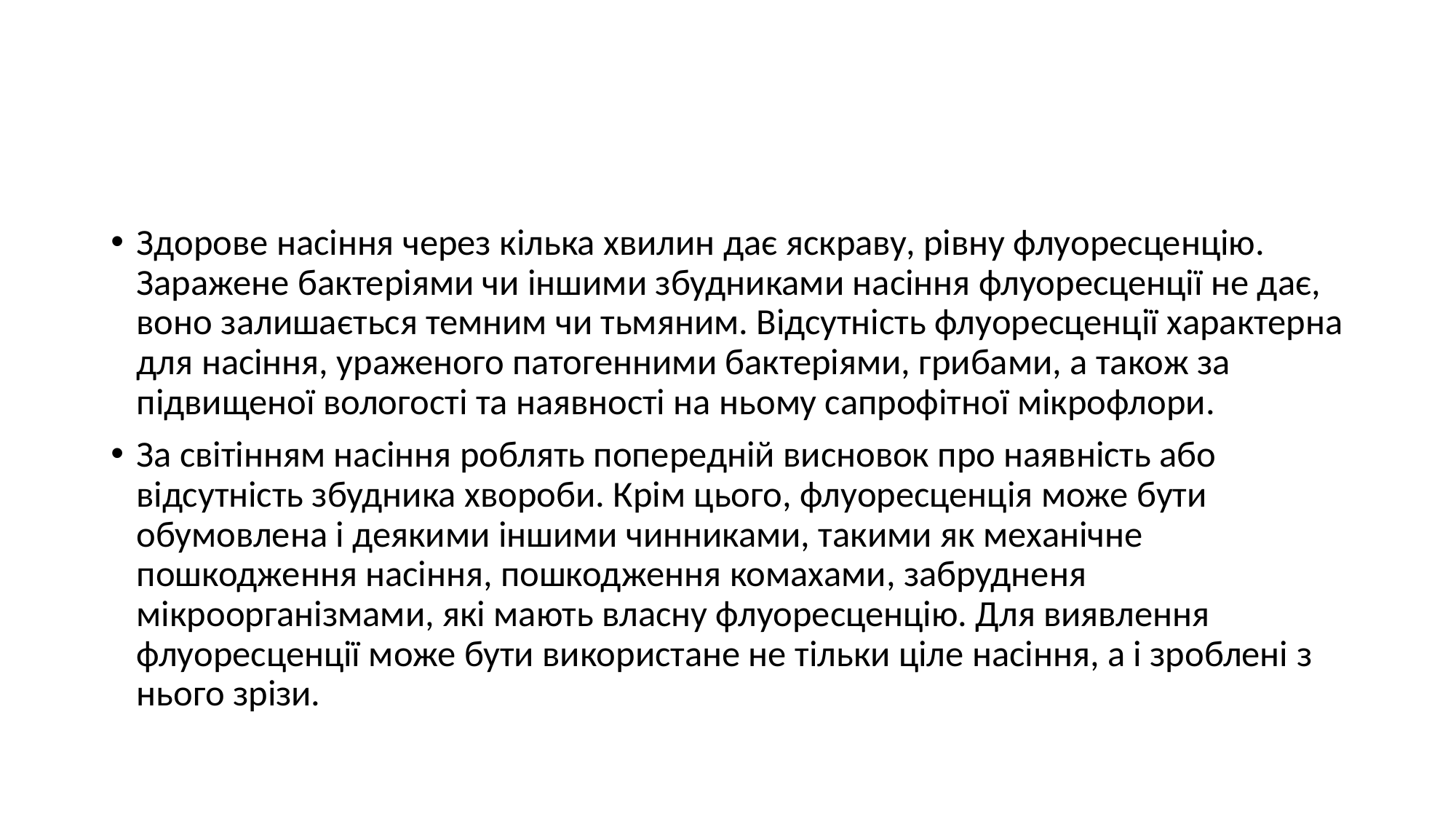

#
Здорове насіння через кілька хвилин дає яскраву, рівну флуоресценцію. Заражене бактеріями чи іншими збудниками насіння флуоресценції не дає, воно залишається темним чи тьмяним. Відсутність флуоресценції характерна для насіння, ураженого патогенними бактеріями, грибами, а також за підвищеної вологості та наявності на ньому сапрофітної мікрофлори.
За світінням насіння роблять попередній висновок про наявність або відсутність збудника хвороби. Крім цього, флуоресценція може бути обумовлена і деякими іншими чинниками, такими як механічне пошкодження насіння, пошкодження комахами, забрудненя мікроорганізмами, які мають власну флуоресценцію. Для виявлення флуоресценції може бути використане не тільки ціле насіння, а і зроблені з нього зрізи.